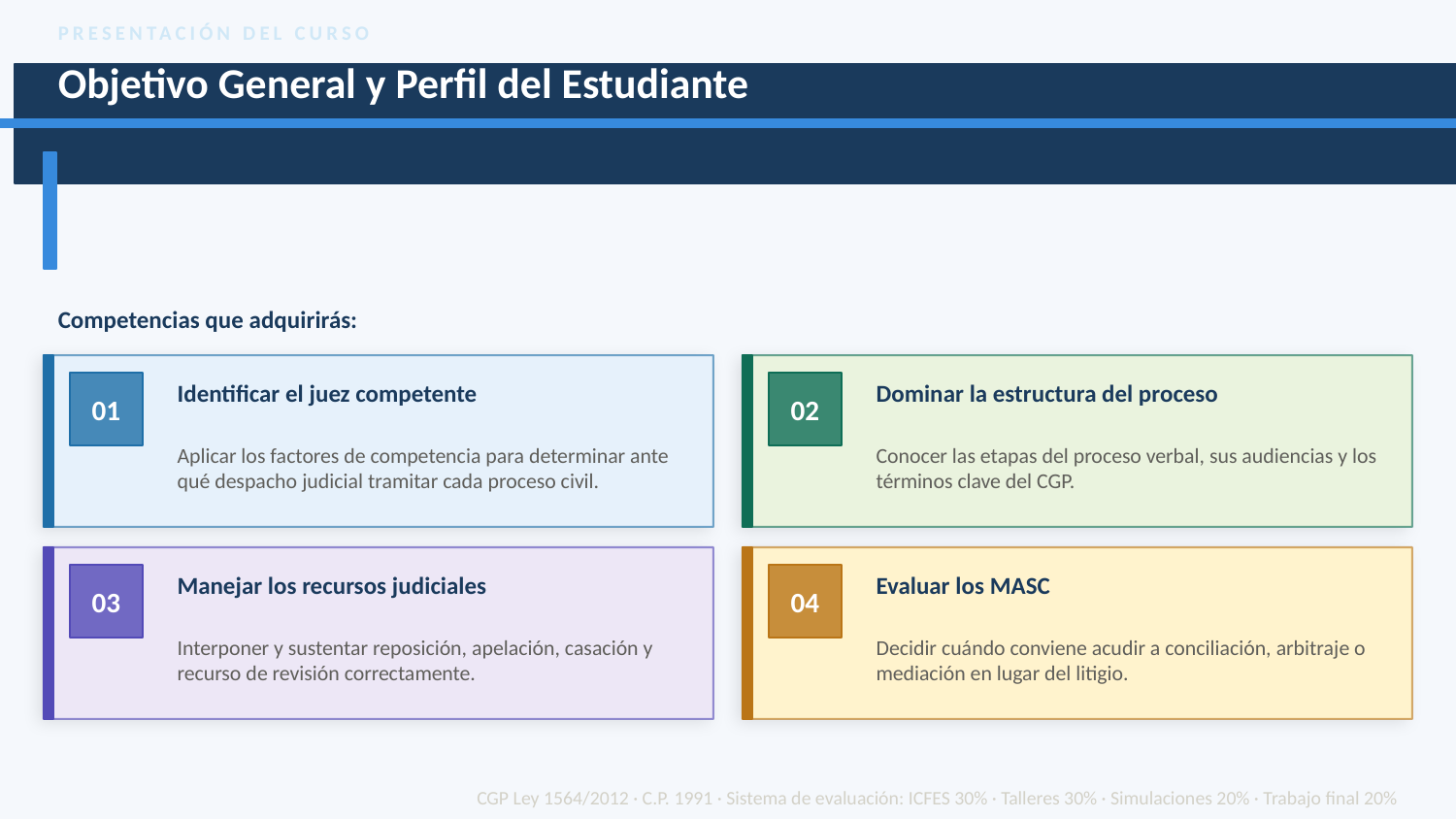

PRESENTACIÓN DEL CURSO
Objetivo General y Perfil del Estudiante

Competencias que adquirirás:

Identificar el juez competente
Dominar la estructura del proceso

01

02
Aplicar los factores de competencia para determinar ante qué despacho judicial tramitar cada proceso civil.
Conocer las etapas del proceso verbal, sus audiencias y los términos clave del CGP.

Manejar los recursos judiciales
Evaluar los MASC

03

04
Interponer y sustentar reposición, apelación, casación y recurso de revisión correctamente.
Decidir cuándo conviene acudir a conciliación, arbitraje o mediación en lugar del litigio.
CGP Ley 1564/2012 · C.P. 1991 · Sistema de evaluación: ICFES 30% · Talleres 30% · Simulaciones 20% · Trabajo final 20%